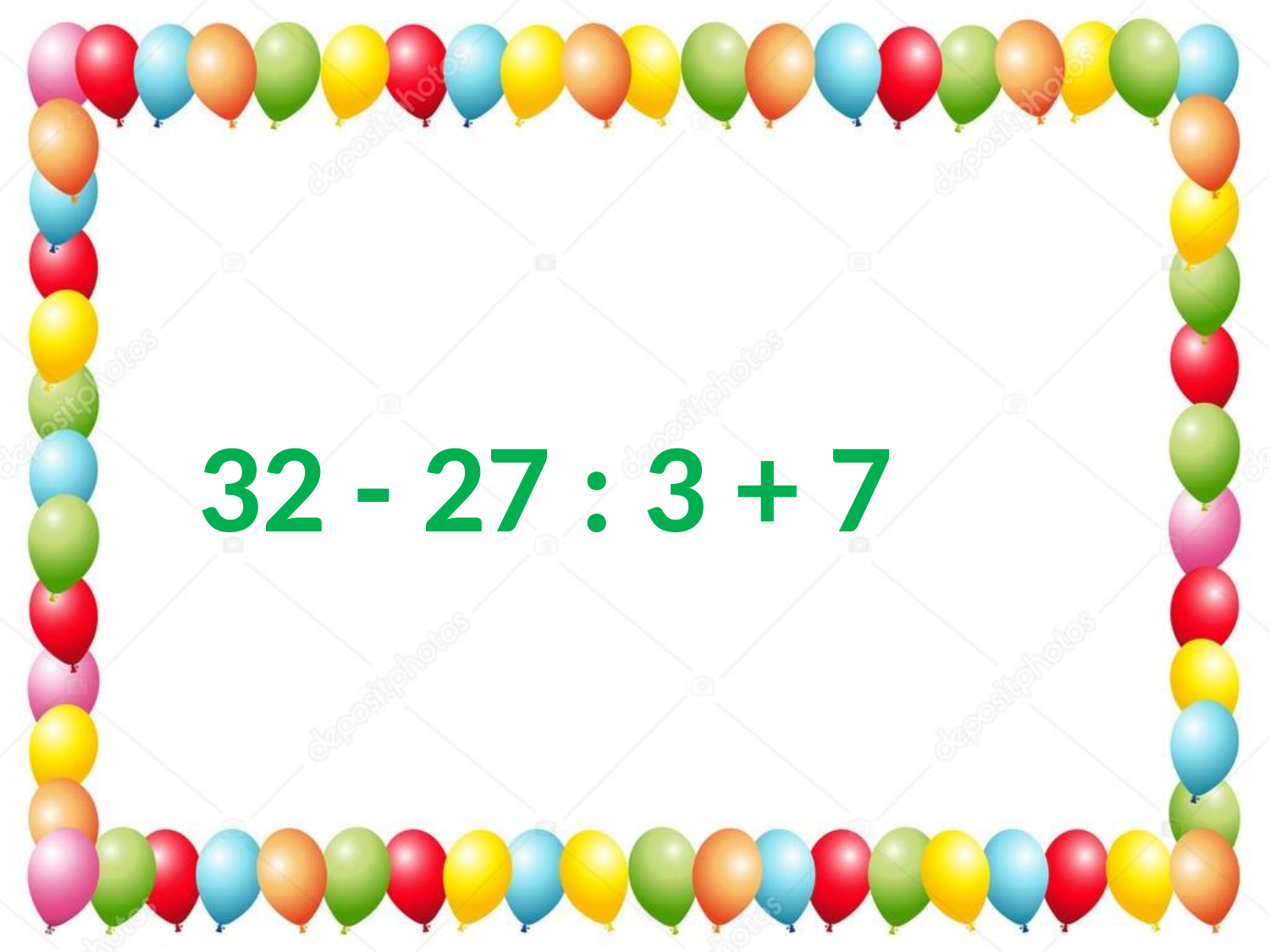

32 - 27 : 3 + 7